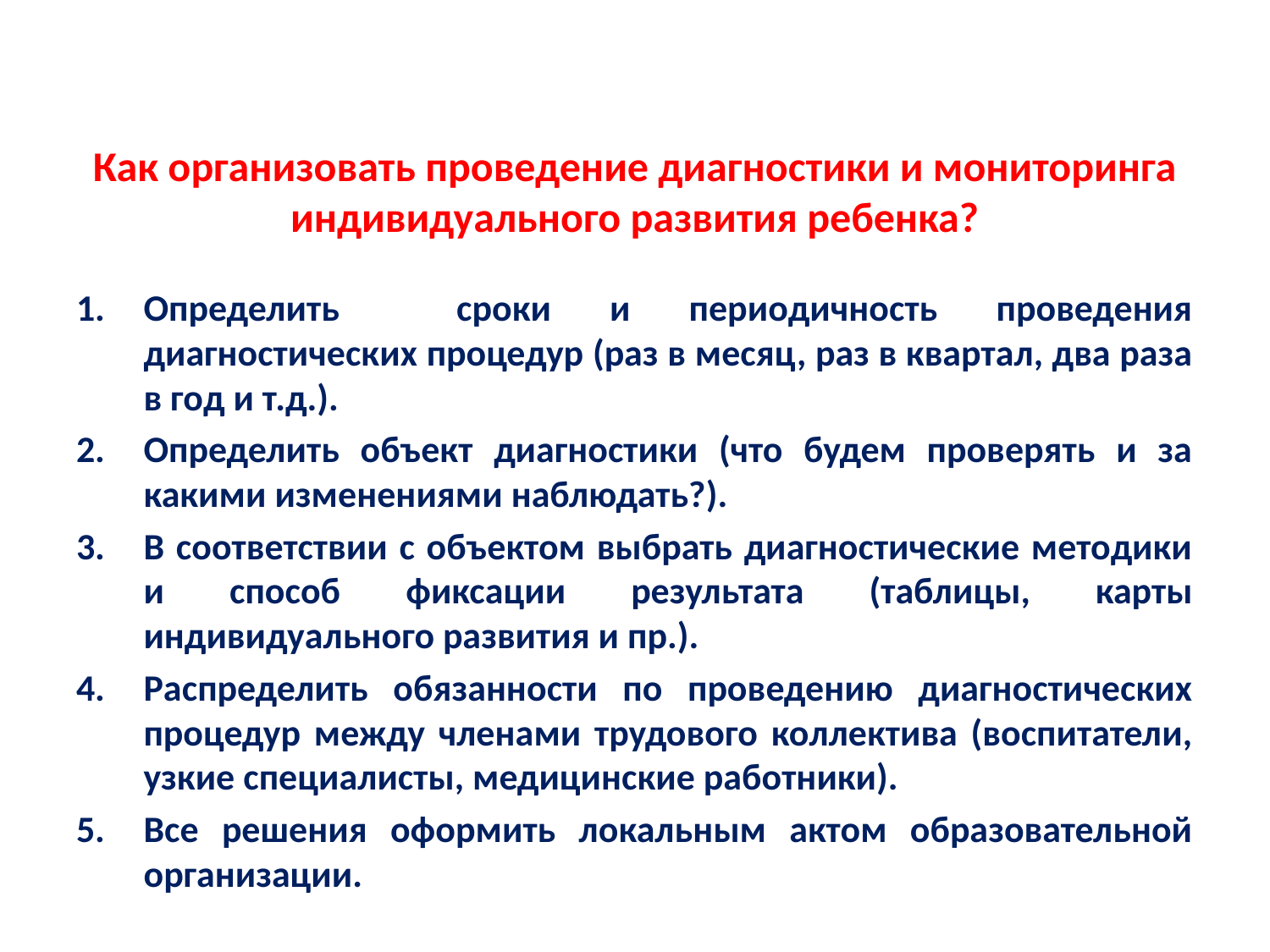

# Как организовать проведение диагностики и мониторинга индивидуального развития ребенка?
Определить  сроки и периодичность проведения диагностических процедур (раз в месяц, раз в квартал, два раза в год и т.д.).
Определить объект диагностики (что будем проверять и за какими изменениями наблюдать?).
В соответствии с объектом выбрать диагностические методики и способ фиксации результата (таблицы, карты индивидуального развития и пр.).
Распределить обязанности по проведению диагностических процедур между членами трудового коллектива (воспитатели, узкие специалисты, медицинские работники).
Все решения оформить локальным актом образовательной организации.